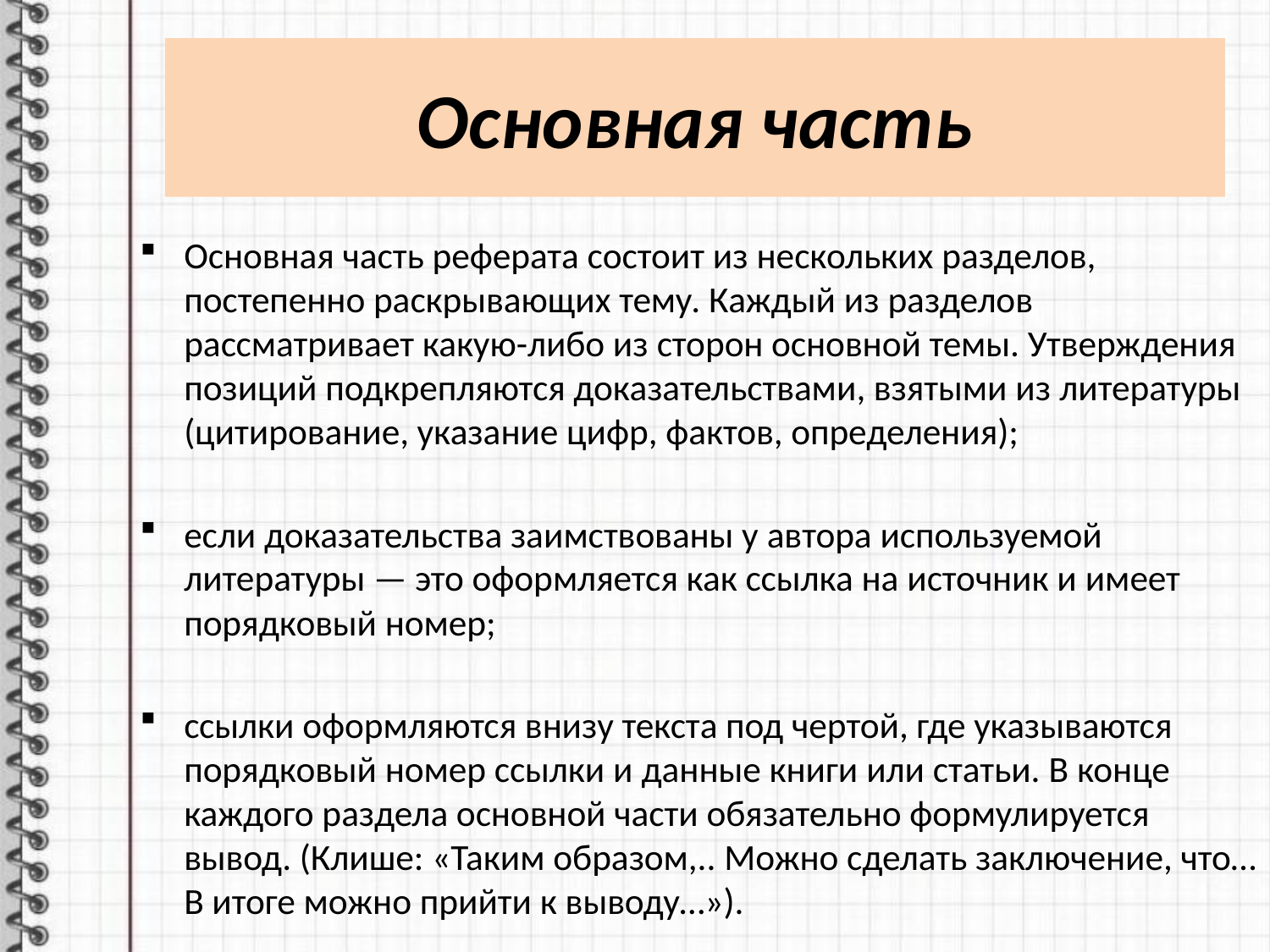

# Основная часть
Основная часть реферата состоит из нескольких разделов, постепенно раскрывающих тему. Каждый из разделов рассматривает какую-либо из сторон основной темы. Утверждения позиций подкрепляются доказательствами, взятыми из литературы (цитирование, указание цифр, фактов, определения);

если доказательства заимствованы у автора используемой литературы — это оформляется как ссылка на источник и имеет порядковый номер;

ссылки оформляются внизу текста под чертой, где указываются порядковый номер ссылки и данные книги или статьи. В конце каждого раздела основной части обязательно формулируется вывод. (Клише: «Таким образом,.. Можно сделать заключение, что… В итоге можно прийти к выводу…»).